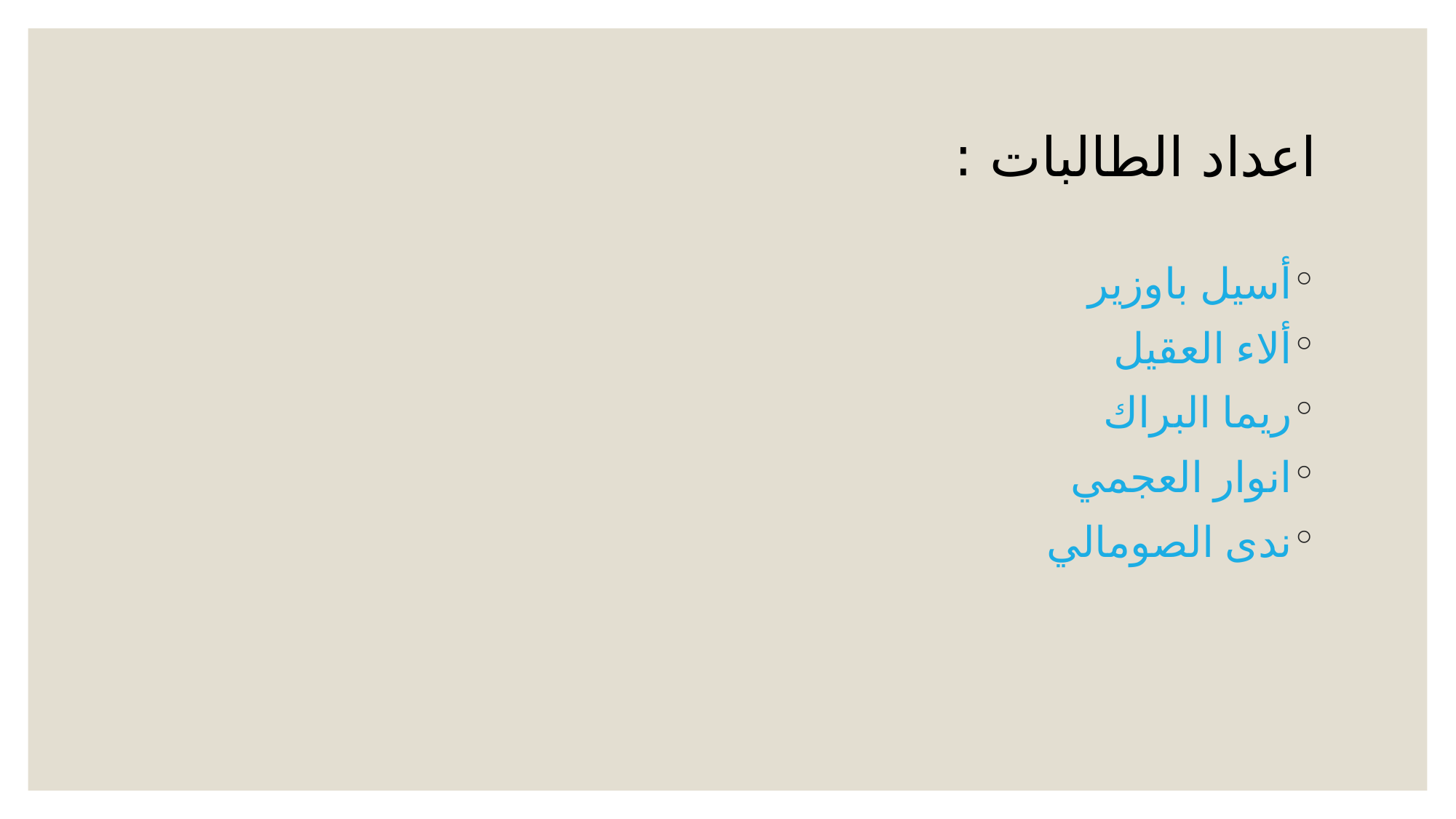

# اعداد الطالبات :
أسيل باوزير
ألاء العقيل
ريما البراك
انوار العجمي
ندى الصومالي